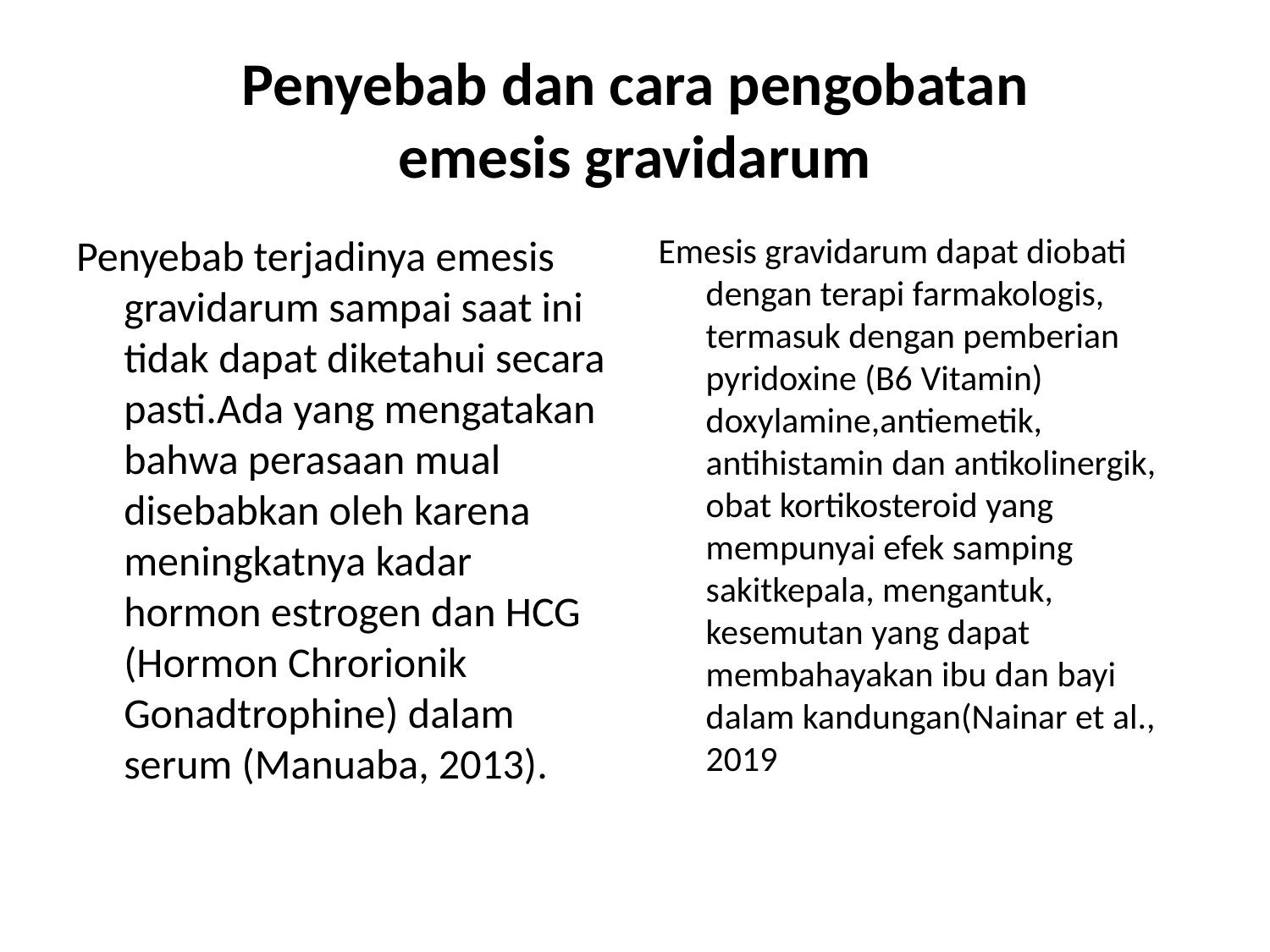

# Penyebab dan cara pengobatan emesis gravidarum
Penyebab terjadinya emesis gravidarum sampai saat ini tidak dapat diketahui secara pasti.Ada yang mengatakan bahwa perasaan mual disebabkan oleh karena meningkatnya kadar hormon estrogen dan HCG (Hormon Chrorionik Gonadtrophine) dalam serum (Manuaba, 2013).
Emesis gravidarum dapat diobati dengan terapi farmakologis, termasuk dengan pemberian pyridoxine (B6 Vitamin) doxylamine,antiemetik, antihistamin dan antikolinergik, obat kortikosteroid yang mempunyai efek samping sakitkepala, mengantuk, kesemutan yang dapat membahayakan ibu dan bayi dalam kandungan(Nainar et al., 2019